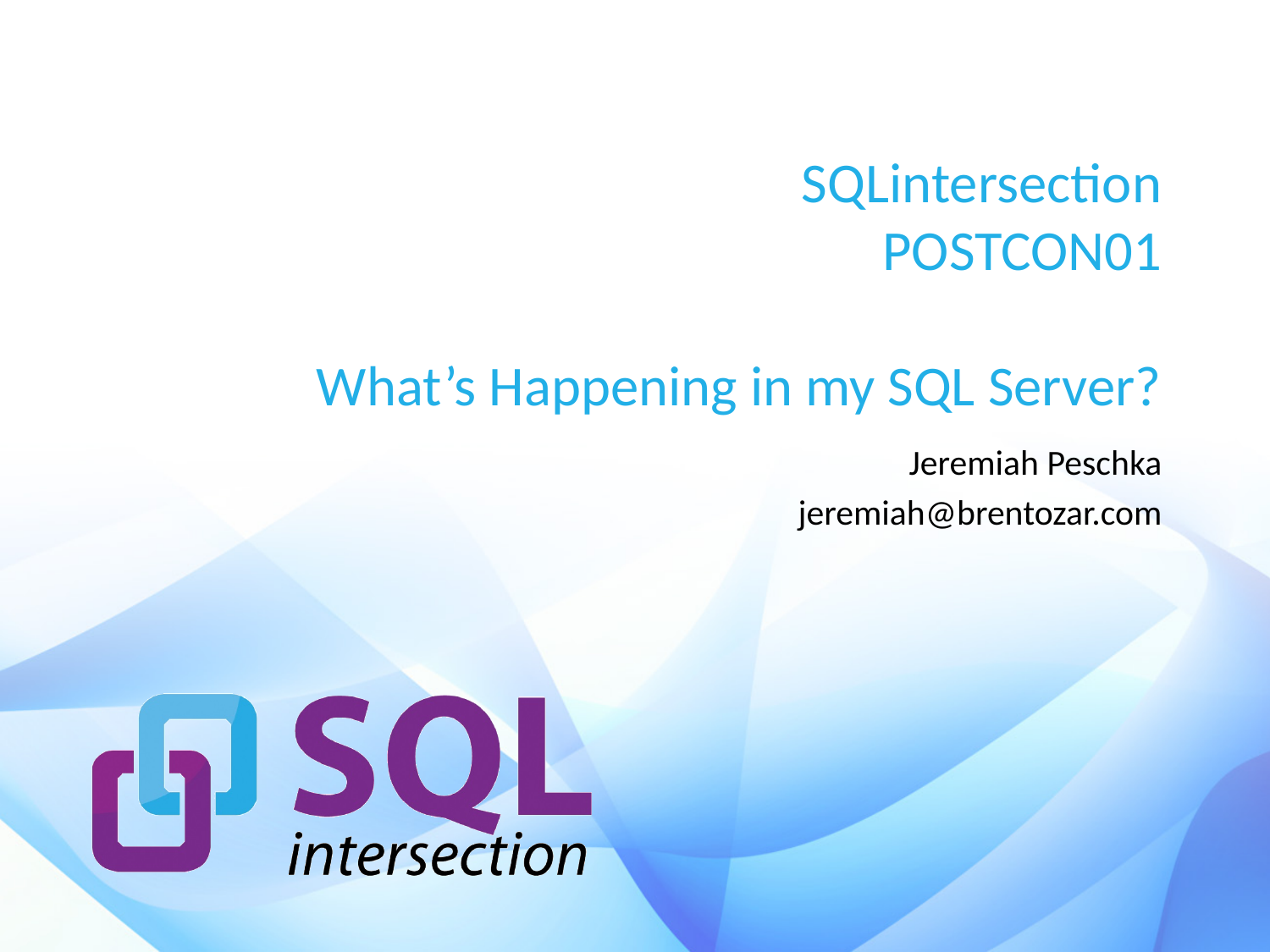

# SQLintersection POSTCON01 What’s Happening in my SQL Server?
Jeremiah Peschka
jeremiah@brentozar.com